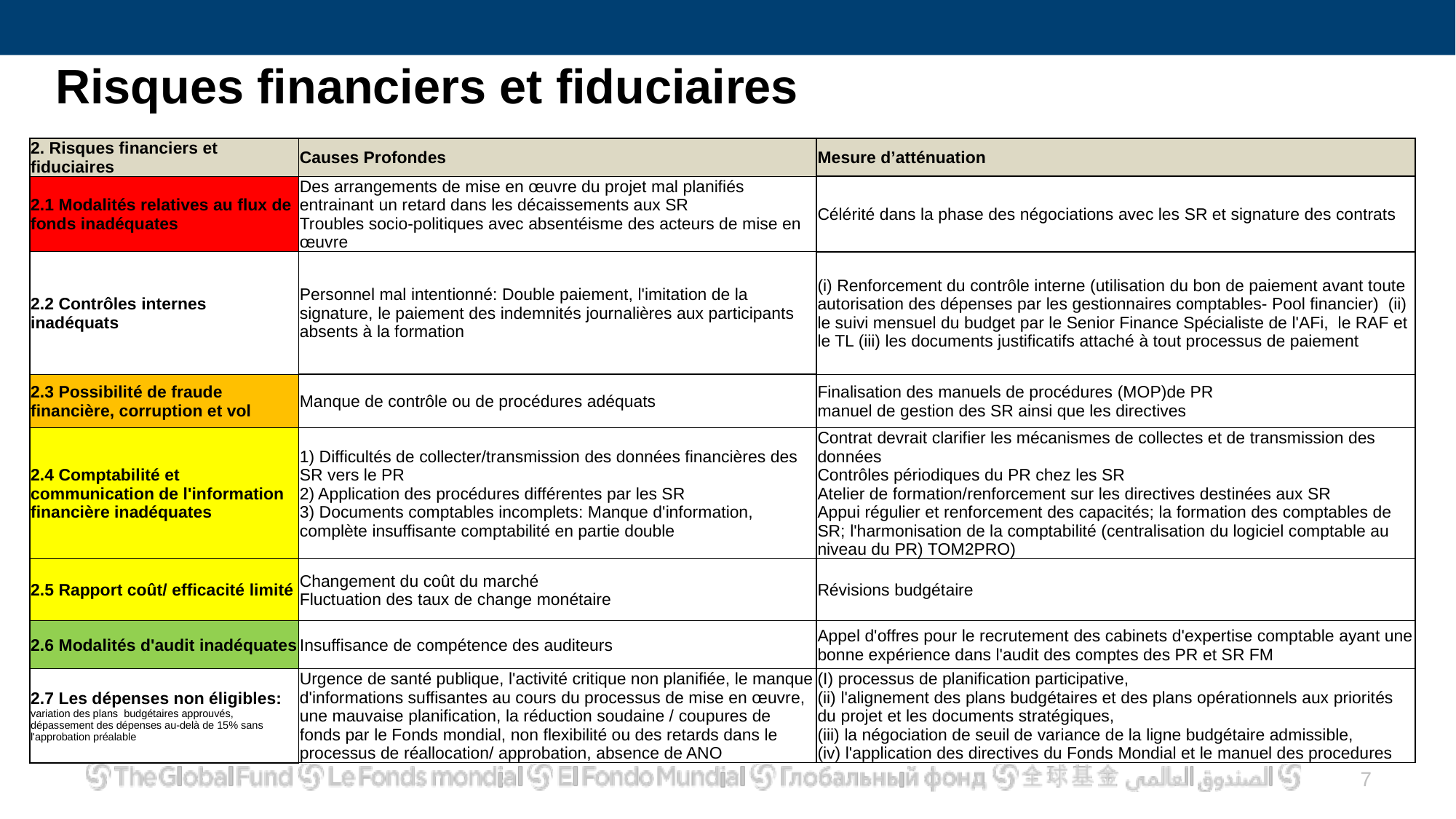

# Risques financiers et fiduciaires
| 2. Risques financiers et fiduciaires | Causes Profondes | Mesure d’atténuation |
| --- | --- | --- |
| 2.1 Modalités relatives au flux de fonds inadéquates | Des arrangements de mise en œuvre du projet mal planifiés entrainant un retard dans les décaissements aux SR Troubles socio-politiques avec absentéisme des acteurs de mise en œuvre | Célérité dans la phase des négociations avec les SR et signature des contrats |
| 2.2 Contrôles internes inadéquats | Personnel mal intentionné: Double paiement, l'imitation de la signature, le paiement des indemnités journalières aux participants absents à la formation | (i) Renforcement du contrôle interne (utilisation du bon de paiement avant toute autorisation des dépenses par les gestionnaires comptables- Pool financier) (ii) le suivi mensuel du budget par le Senior Finance Spécialiste de l'AFi, le RAF et le TL (iii) les documents justificatifs attaché à tout processus de paiement |
| 2.3 Possibilité de fraude financière, corruption et vol | Manque de contrôle ou de procédures adéquats | Finalisation des manuels de procédures (MOP)de PR manuel de gestion des SR ainsi que les directives |
| 2.4 Comptabilité et communication de l'information financière inadéquates | 1) Difficultés de collecter/transmission des données financières des SR vers le PR 2) Application des procédures différentes par les SR 3) Documents comptables incomplets: Manque d'information, complète insuffisante comptabilité en partie double | Contrat devrait clarifier les mécanismes de collectes et de transmission des données Contrôles périodiques du PR chez les SR Atelier de formation/renforcement sur les directives destinées aux SR Appui régulier et renforcement des capacités; la formation des comptables de SR; l'harmonisation de la comptabilité (centralisation du logiciel comptable au niveau du PR) TOM2PRO) |
| 2.5 Rapport coût/ efficacité limité | Changement du coût du marché Fluctuation des taux de change monétaire | Révisions budgétaire |
| 2.6 Modalités d'audit inadéquates | Insuffisance de compétence des auditeurs | Appel d'offres pour le recrutement des cabinets d'expertise comptable ayant une bonne expérience dans l'audit des comptes des PR et SR FM |
| 2.7 Les dépenses non éligibles: variation des plans budgétaires approuvés, dépassement des dépenses au-delà de 15% sans l'approbation préalable | Urgence de santé publique, l'activité critique non planifiée, le manque d'informations suffisantes au cours du processus de mise en œuvre, une mauvaise planification, la réduction soudaine / coupures de fonds par le Fonds mondial, non flexibilité ou des retards dans le processus de réallocation/ approbation, absence de ANO | (I) processus de planification participative, (ii) l'alignement des plans budgétaires et des plans opérationnels aux priorités du projet et les documents stratégiques, (iii) la négociation de seuil de variance de la ligne budgétaire admissible, (iv) l'application des directives du Fonds Mondial et le manuel des procedures |
7